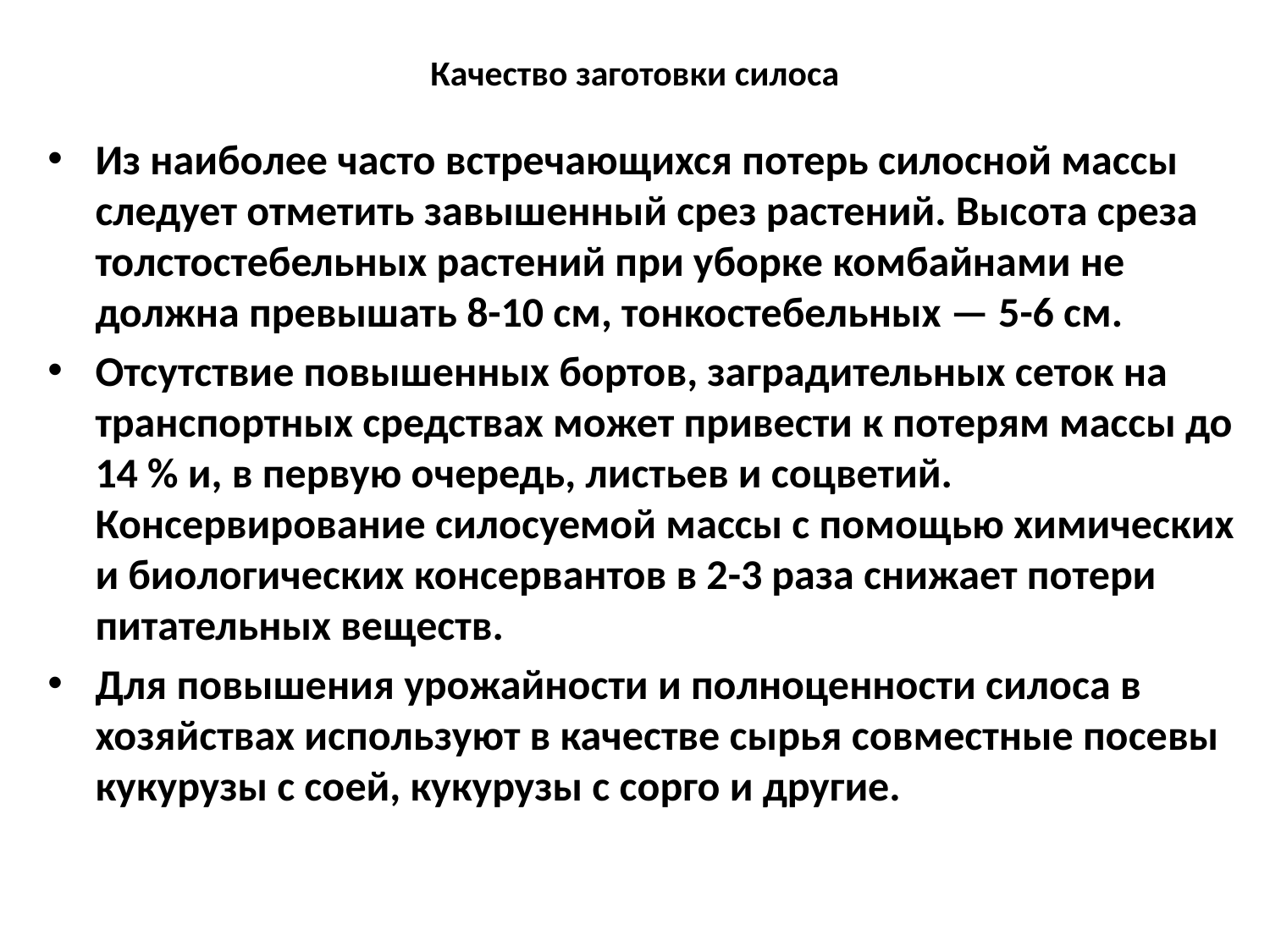

# Качество заготовки силоса
Из наиболее часто встречающихся потерь силосной массы следует отметить завышенный срез растений. Высота среза толстостебельных растений при уборке комбайнами не должна превышать 8-10 см, тонкостебельных — 5-6 см.
Отсутствие повышенных бортов, заградительных сеток на транспортных средствах может привести к потерям массы до 14 % и, в первую очередь, листьев и соцветий. Консервирование силосуемой массы с помощью химических и биологических консервантов в 2-3 раза снижает потери питательных веществ.
Для повышения урожайности и полноценности силоса в хозяйствах используют в качестве сырья совместные посевы кукурузы с соей, кукурузы с сорго и другие.